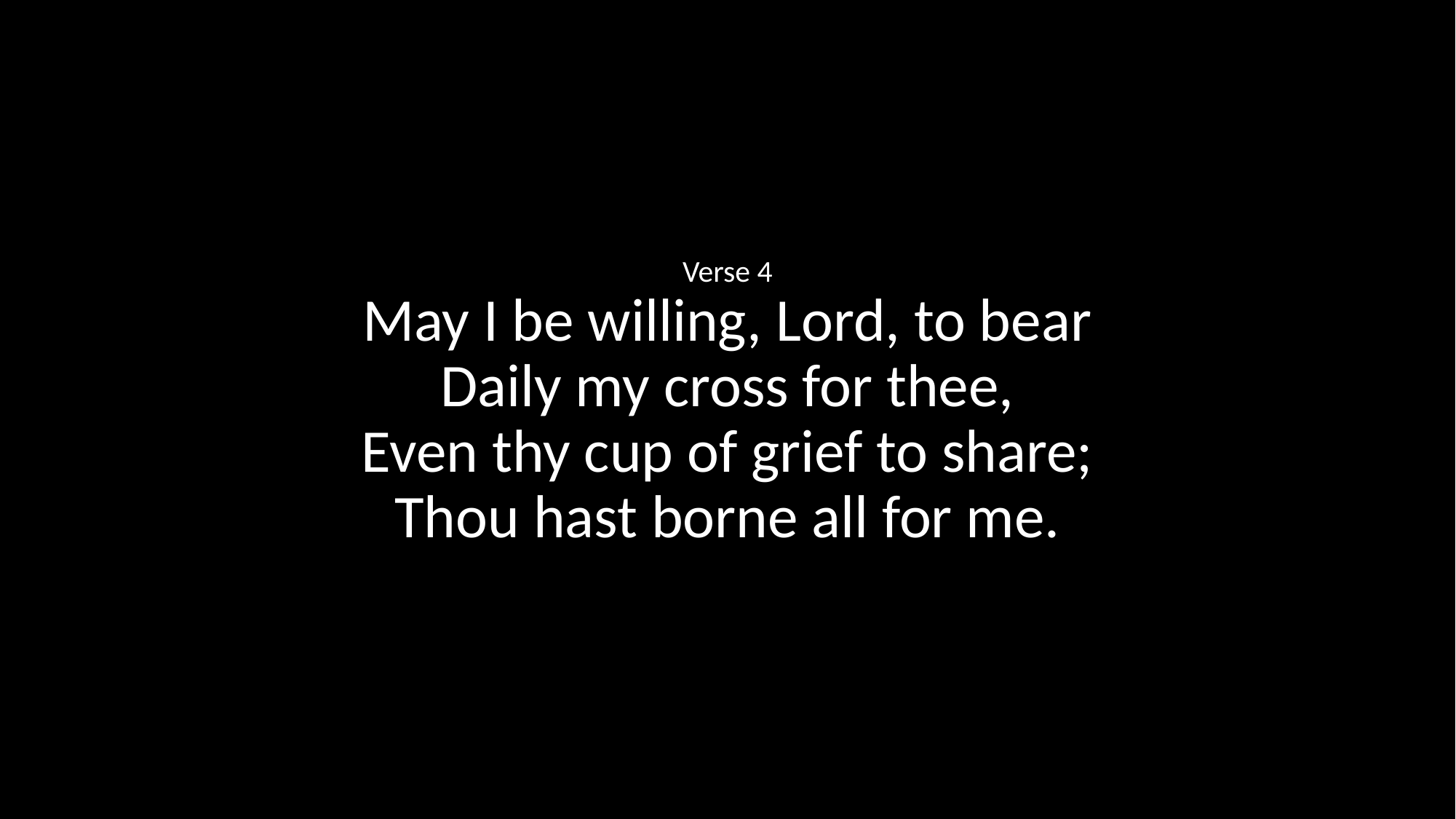

Verse 4
May I be willing, Lord, to bear
Daily my cross for thee,
Even thy cup of grief to share;
Thou hast borne all for me.